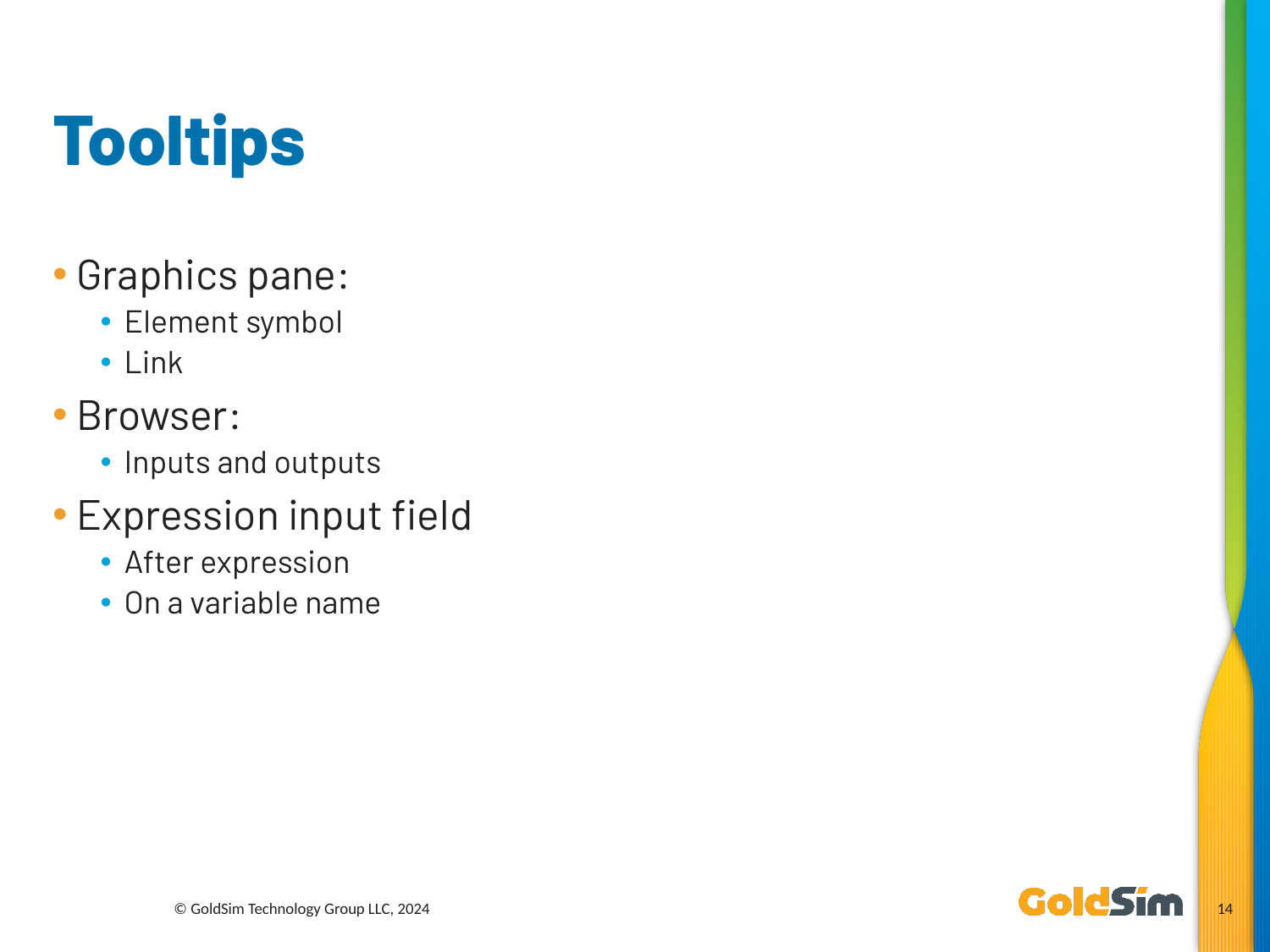

# Tooltips
Graphics pane:
Element symbol
Link
Browser:
Inputs and outputs
Expression input field
After expression
On a variable name
© GoldSim Technology Group LLC, 2024
14